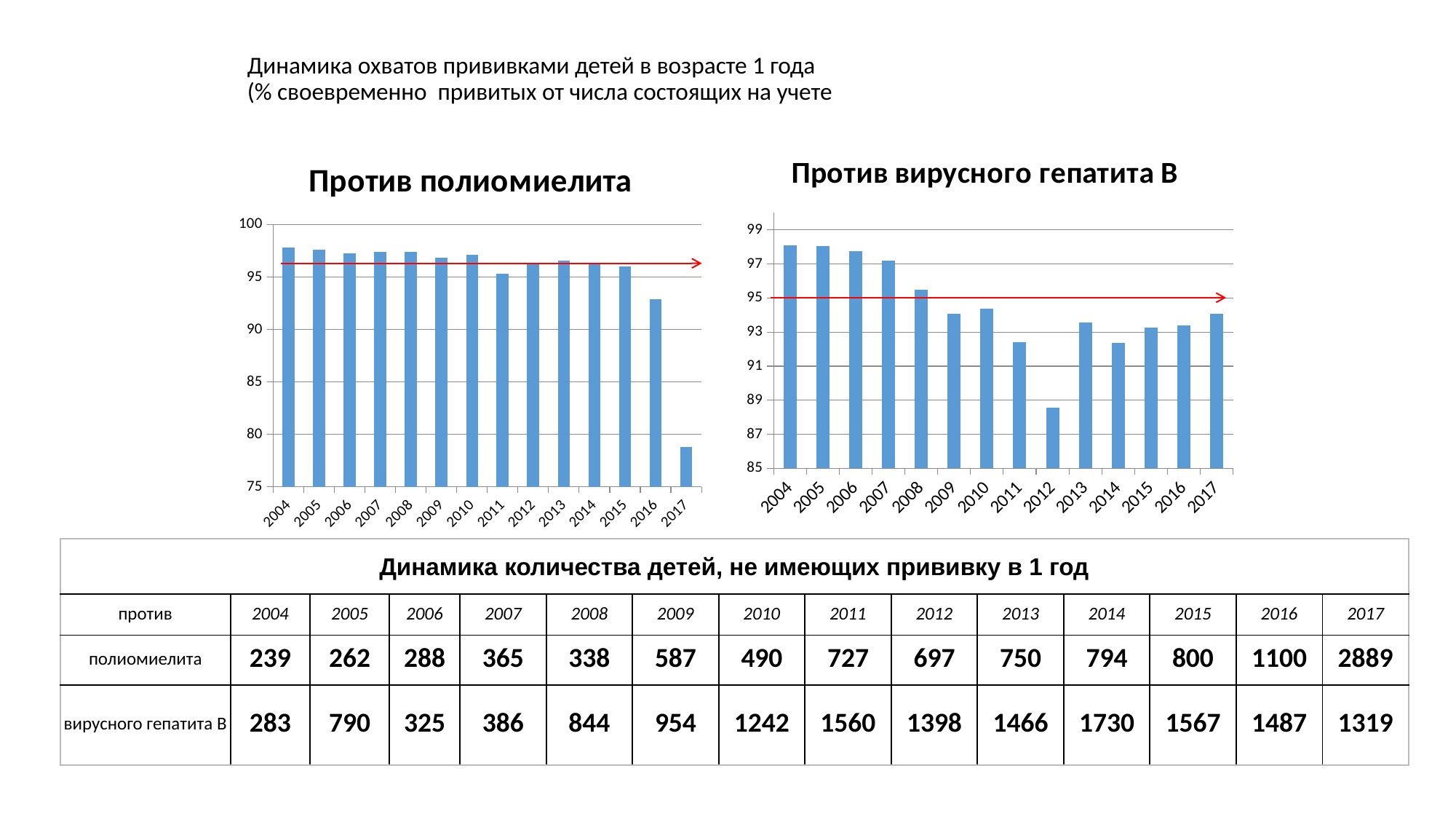

# Динамика охватов прививками детей в возрасте 1 года (% своевременно  привитых от числа состоящих на учете

### Chart: Против полиомиелита

| Category | полиомиелит |
|---|---|
| 2004 | 97.84 |
| 2005 | 97.61 |
| 2006 | 97.28 |
| 2007 | 97.41 |
| 2008 | 97.39 |
| 2009 | 96.84 |
| 2010 | 97.09 |
| 2011 | 95.29 |
| 2012 | 96.39 |
| 2013 | 96.56 |
| 2014 | 96.26 |
| 2015 | 95.99 |
| 2016 | 92.88 |
| 2017 | 78.8 |

### Chart: Против вирусного гепатита В

| Category | вирусный гепатит С |
|---|---|
| 2004 | 98.08 |
| 2005 | 98.06 |
| 2006 | 97.74 |
| 2007 | 97.22 |
| 2008 | 95.49 |
| 2009 | 94.09 |
| 2010 | 94.36 |
| 2011 | 92.41 |
| 2012 | 88.57 |
| 2013 | 93.55 |
| 2014 | 92.37 |
| 2015 | 93.28 |
| 2016 | 93.4 |
| 2017 | 94.1 |
| Динамика количества детей, не имеющих прививку в 1 год |  |  |  |  |  |  |  |  |  |  |  |  |  |  |
| --- | --- | --- | --- | --- | --- | --- | --- | --- | --- | --- | --- | --- | --- | --- |
| против | 2004 | 2005 | 2006 | 2007 | 2008 | 2009 | 2010 | 2011 | 2012 | 2013 | 2014 | 2015 | 2016 | 2017 |
| полиомиелита | 239 | 262 | 288 | 365 | 338 | 587 | 490 | 727 | 697 | 750 | 794 | 800 | 1100 | 2889 |
| вирусного гепатита В | 283 | 790 | 325 | 386 | 844 | 954 | 1242 | 1560 | 1398 | 1466 | 1730 | 1567 | 1487 | 1319 |